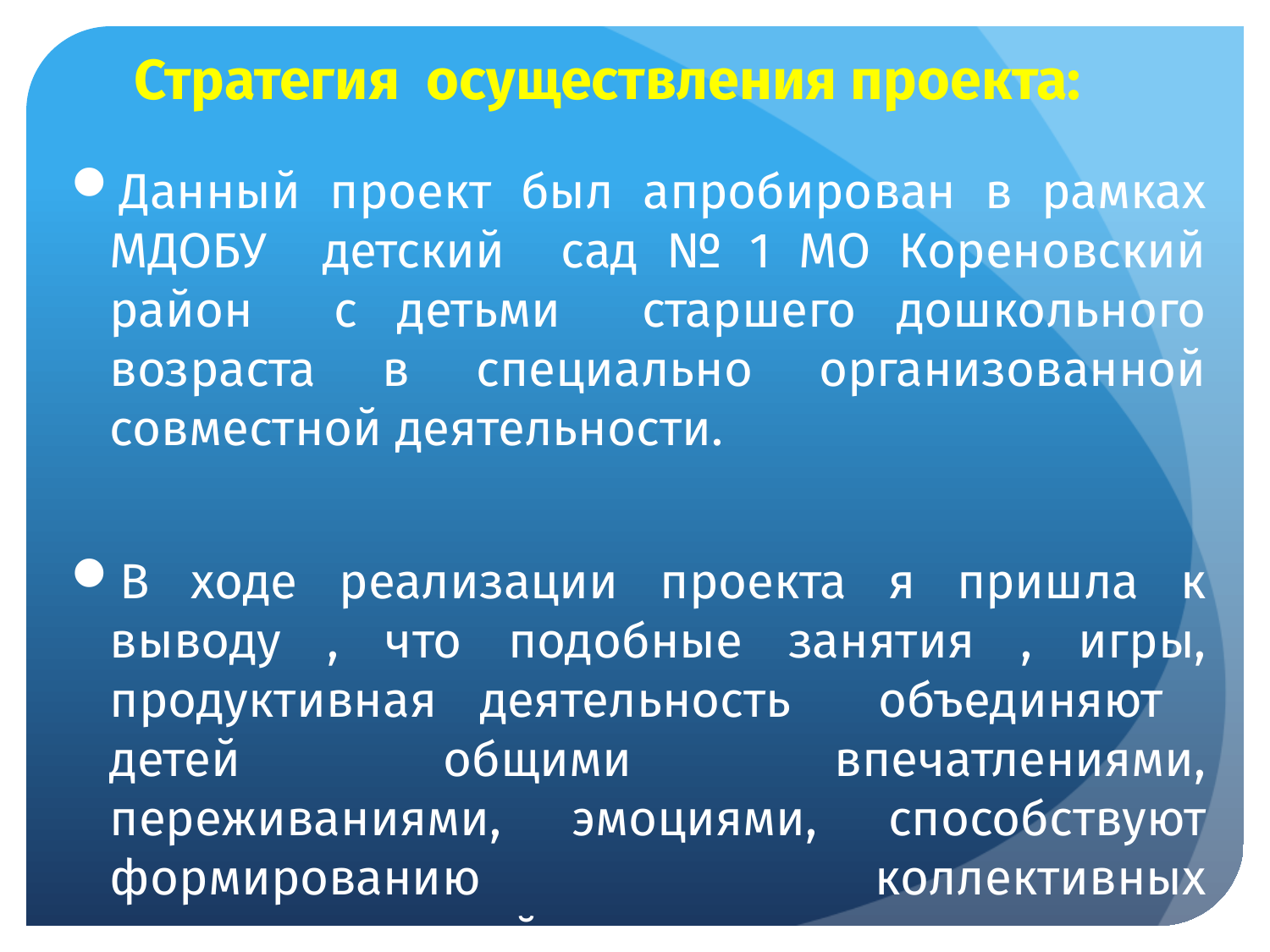

# Стратегия  осуществления проекта:
Данный проект был апробирован в рамках МДОБУ  детский  сад № 1 МО Кореновский район  с детьми  старшего дошкольного возраста в специально организованной совместной деятельности.
В ходе реализации проекта я пришла к выводу , что подобные занятия , игры, продуктивная деятельность  объединяют  детей  общими  впечатлениями, переживаниями, эмоциями, способствуют формированию коллективных взаимоотношений.